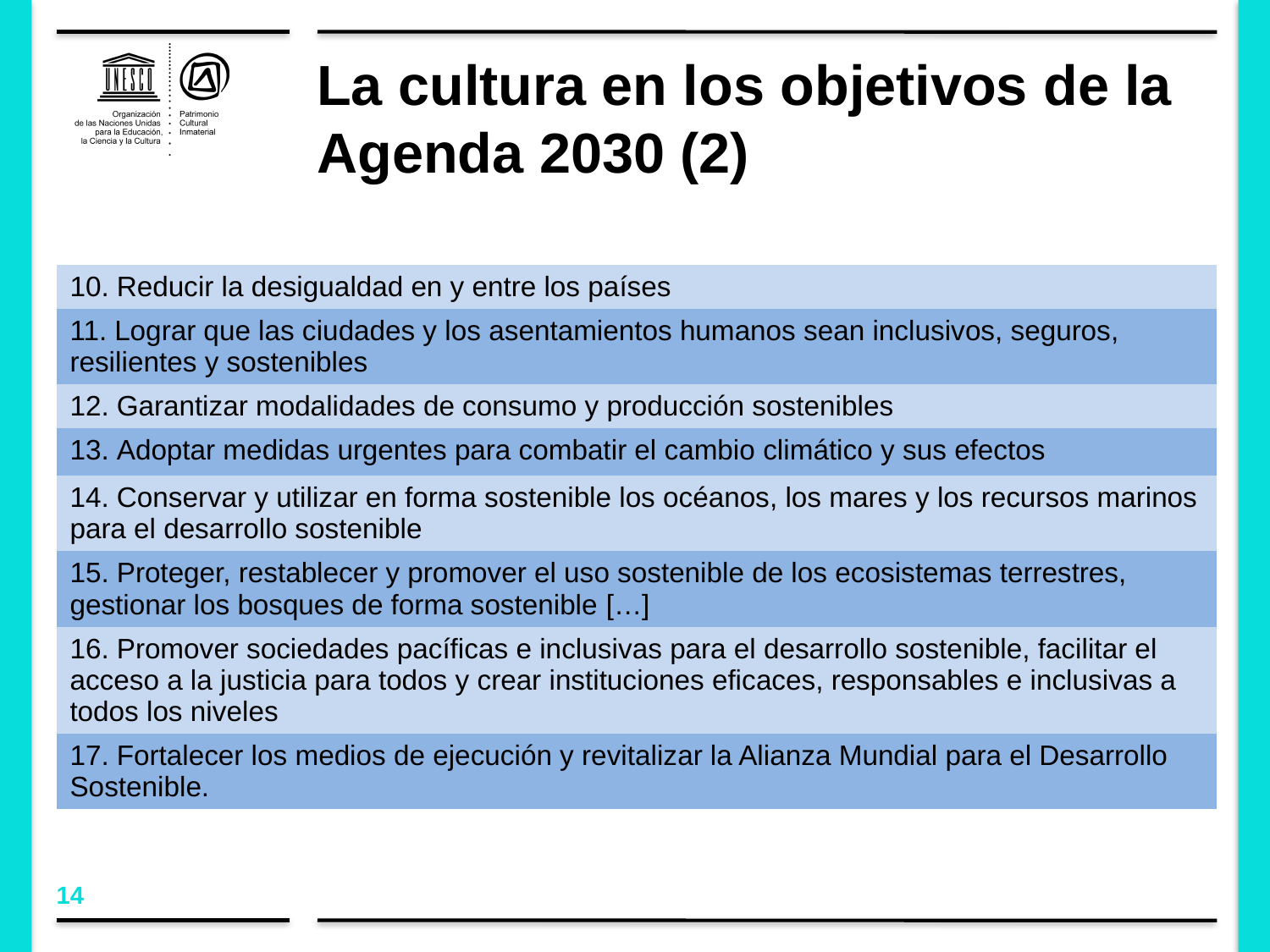

# La cultura en los objetivos de la Agenda 2030 (2)
| 10. Reducir la desigualdad en y entre los países |
| --- |
| 11. Lograr que las ciudades y los asentamientos humanos sean inclusivos, seguros, resilientes y sostenibles |
| 12. Garantizar modalidades de consumo y producción sostenibles |
| 13. Adoptar medidas urgentes para combatir el cambio climático y sus efectos |
| 14. Conservar y utilizar en forma sostenible los océanos, los mares y los recursos marinos para el desarrollo sostenible |
| 15. Proteger, restablecer y promover el uso sostenible de los ecosistemas terrestres, gestionar los bosques de forma sostenible […] |
| 16. Promover sociedades pacíficas e inclusivas para el desarrollo sostenible, facilitar el acceso a la justicia para todos y crear instituciones eficaces, responsables e inclusivas a todos los niveles |
| 17. Fortalecer los medios de ejecución y revitalizar la Alianza Mundial para el Desarrollo Sostenible. |